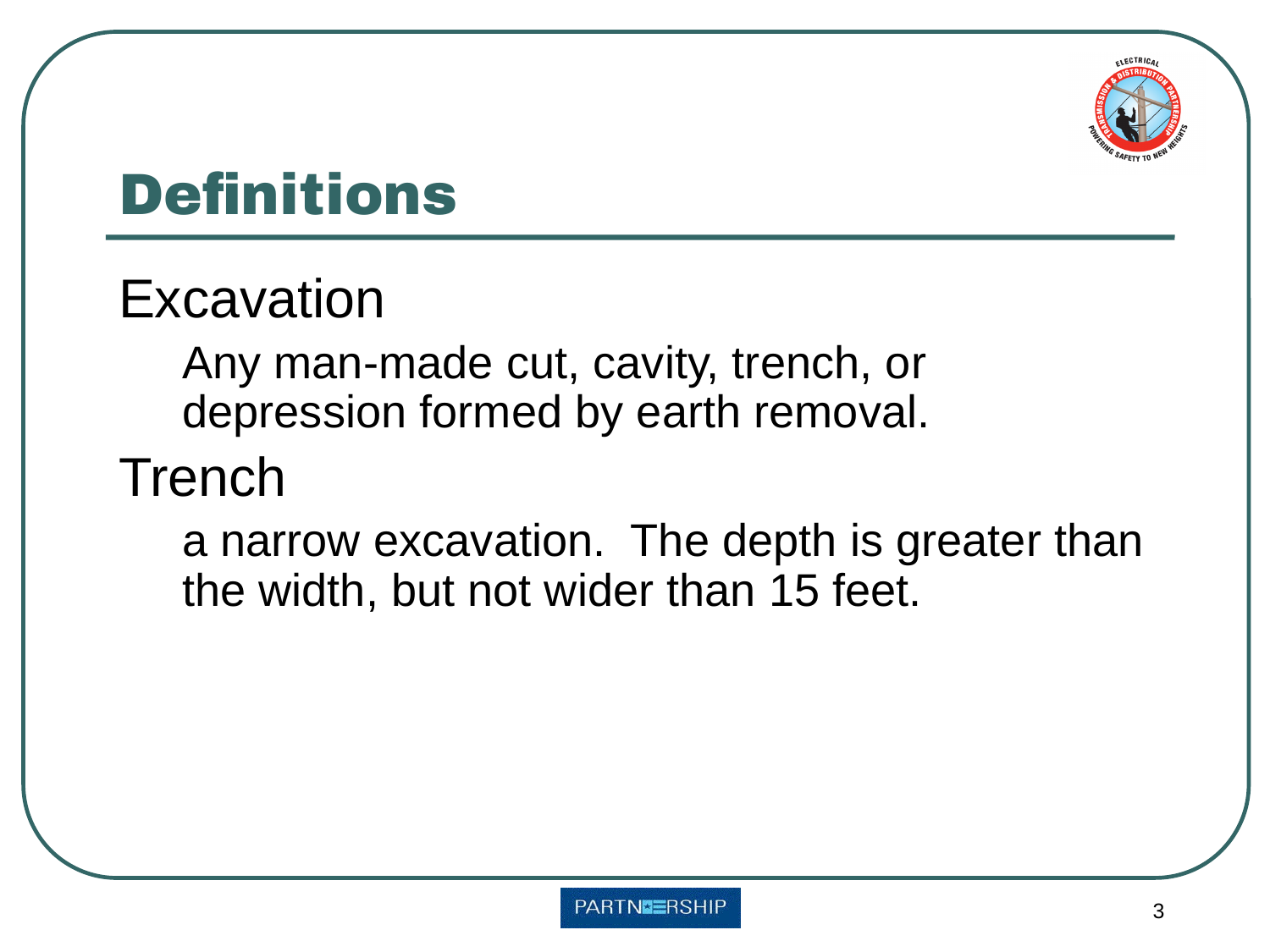

# Definitions
Excavation
Any man-made cut, cavity, trench, or depression formed by earth removal.
Trench
a narrow excavation.  The depth is greater than the width, but not wider than 15 feet.

3